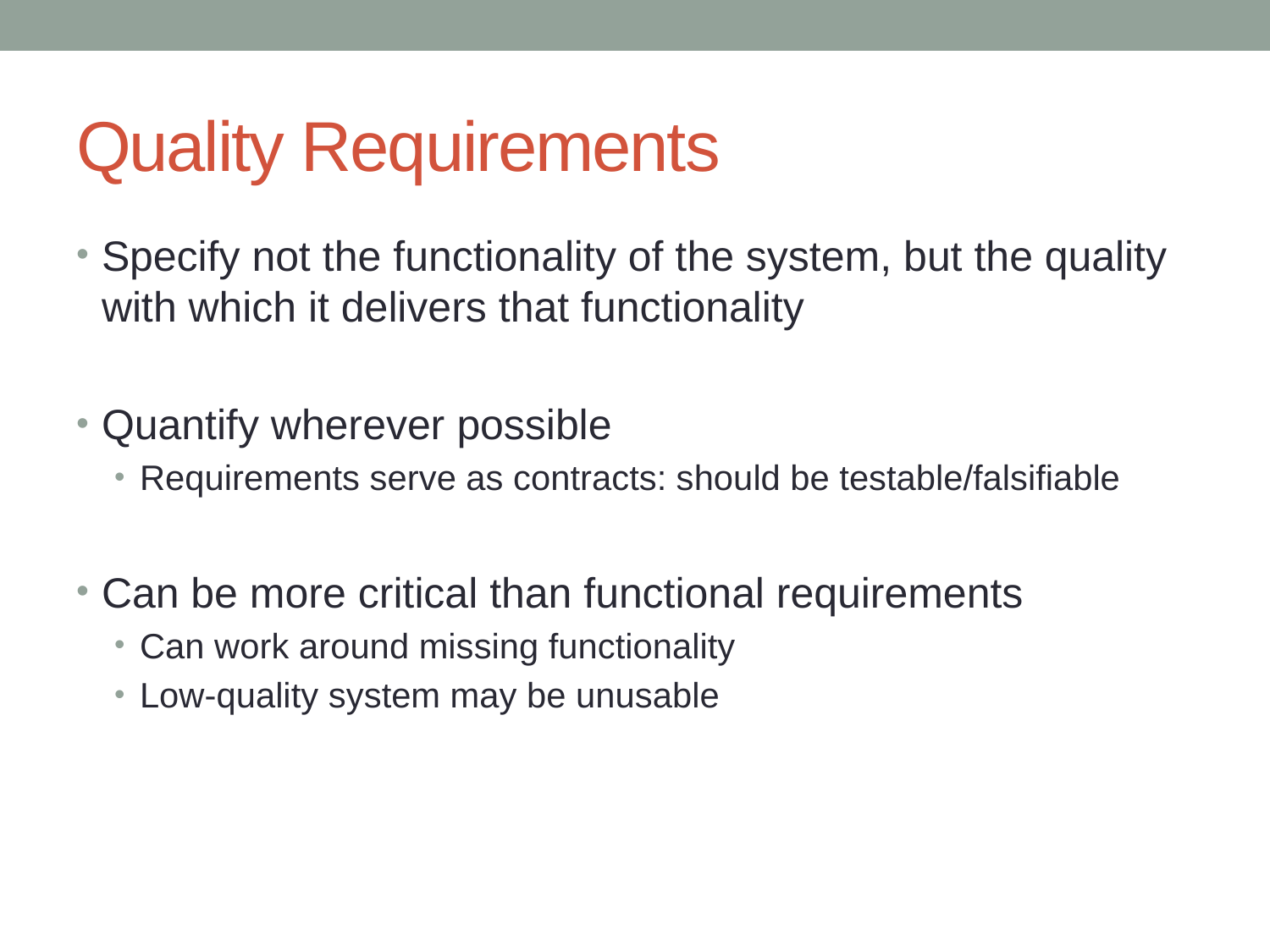

# Quality Requirements
Specify not the functionality of the system, but the quality with which it delivers that functionality

Quantify wherever possible
Requirements serve as contracts: should be testable/falsifiable

Can be more critical than functional requirements
Can work around missing functionality
Low-quality system may be unusable